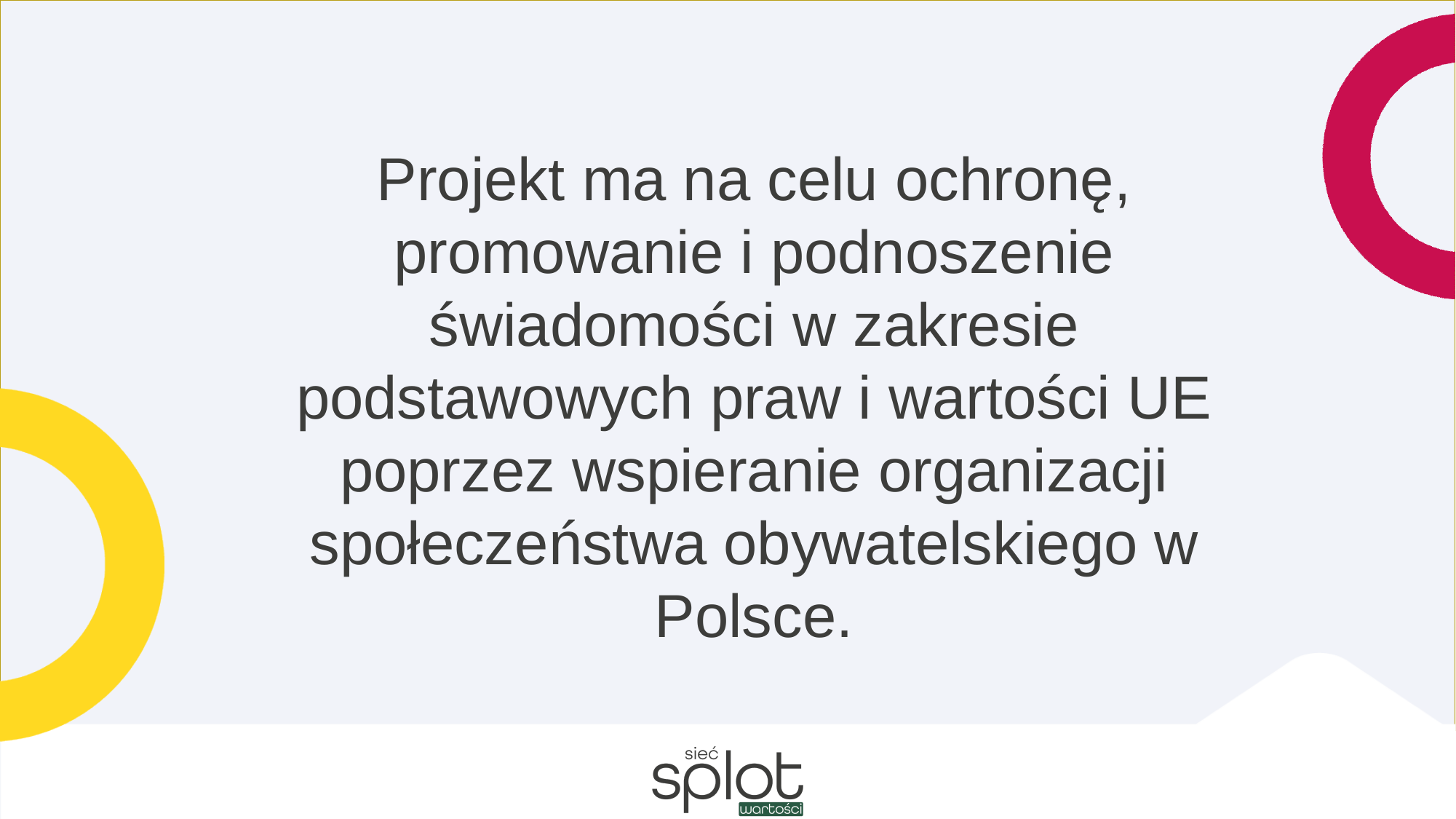

Projekt ma na celu ochronę, promowanie i podnoszenie świadomości w zakresie podstawowych praw i wartości UE poprzez wspieranie organizacji społeczeństwa obywatelskiego w Polsce.